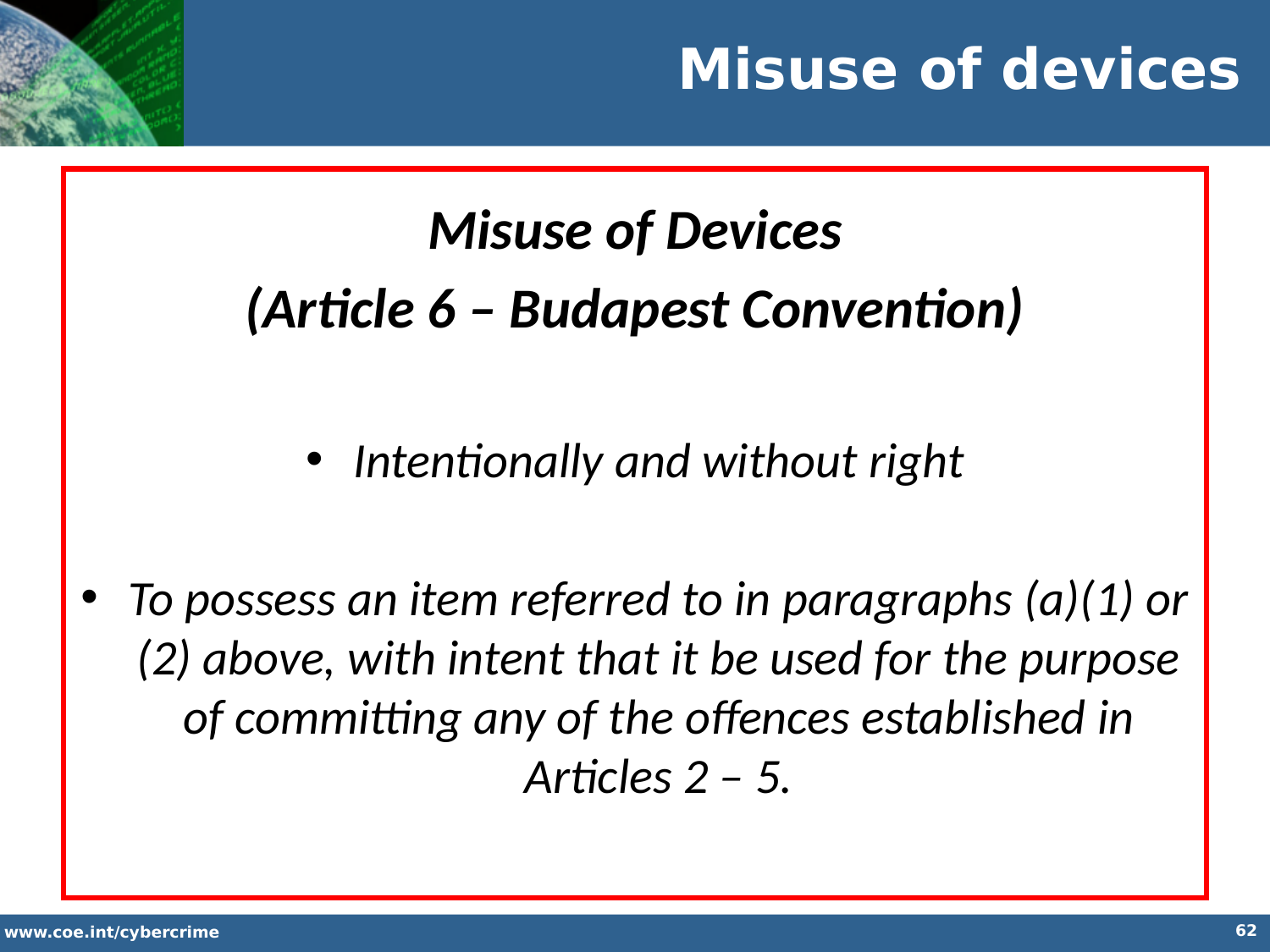

Misuse of devices

Misuse of Devices
(Article 6 – Budapest Convention)

Intentionally and without right

To possess an item referred to in paragraphs (a)(1) or (2) above, with intent that it be used for the purpose of committing any of the offences established in Articles 2 – 5.